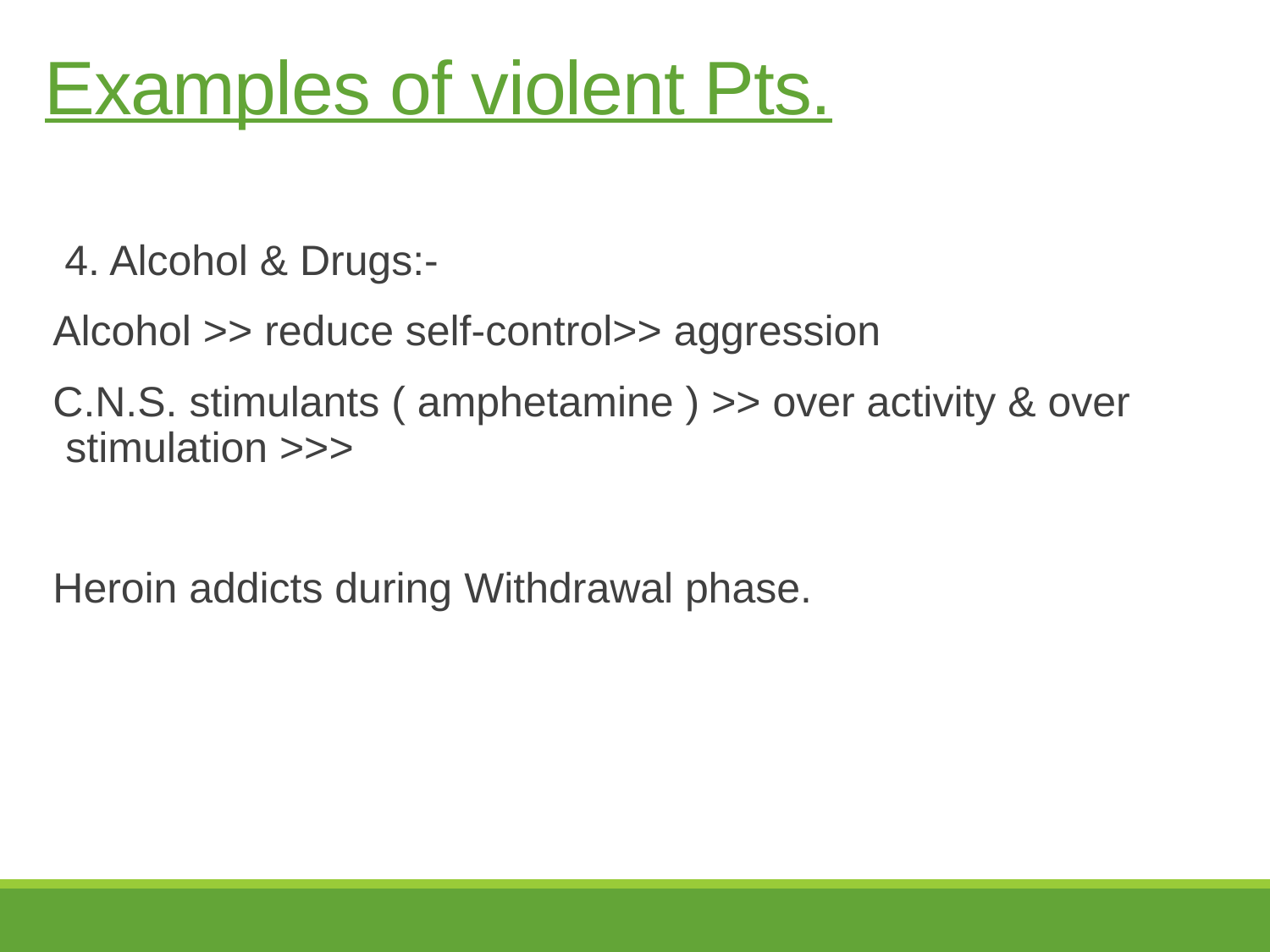

# Examples of violent Pts.
 4. Alcohol & Drugs:-
Alcohol >> reduce self-control>> aggression
C.N.S. stimulants ( amphetamine ) >> over activity & over stimulation >>>

Heroin addicts during Withdrawal phase.